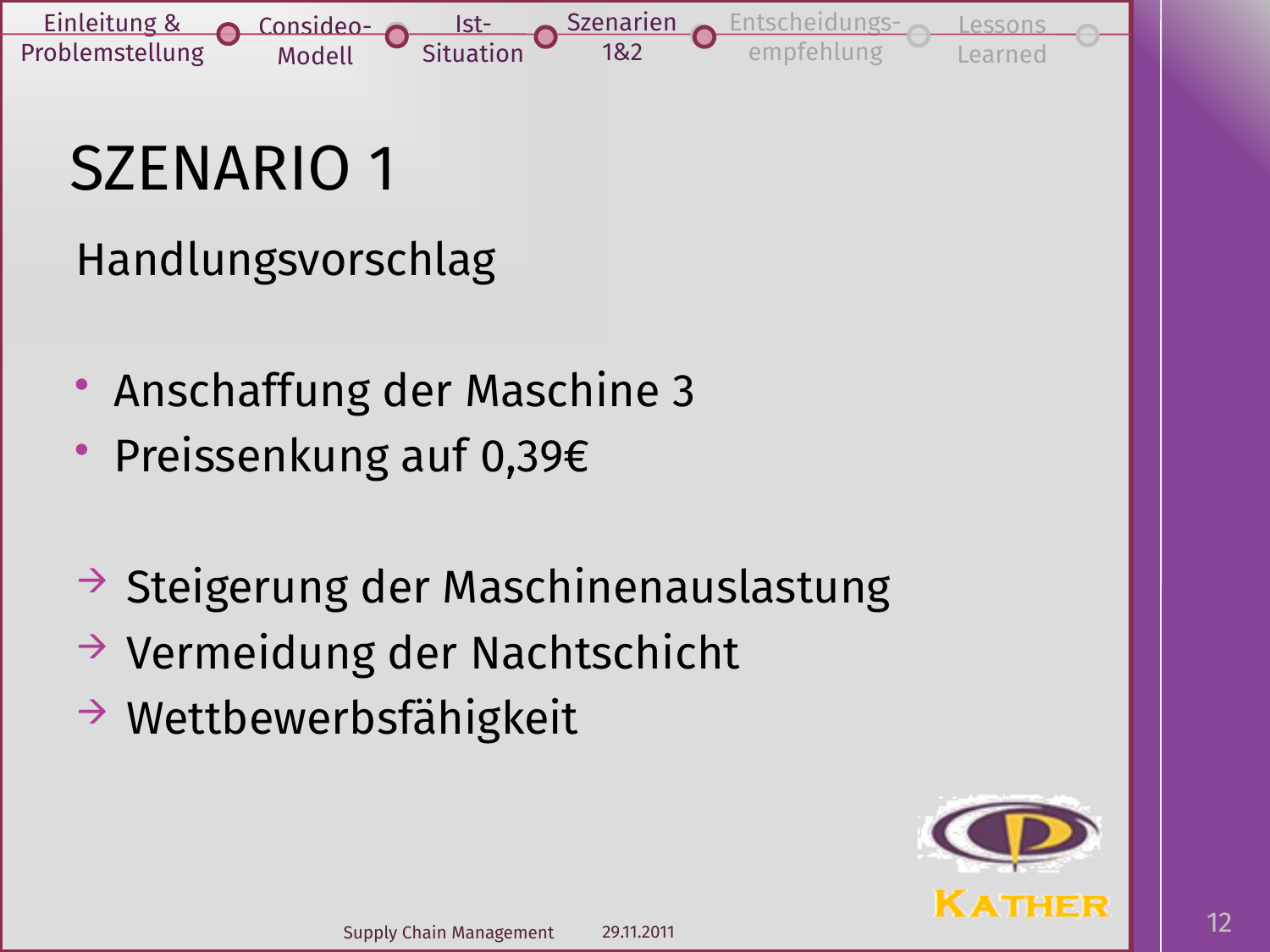

Szenarien
1&2
Entscheidungs-
empfehlung
Einleitung &
Problemstellung
Ist-
Situation
Lessons
Learned
Consideo-
Modell

# Szenario 1
Handlungsvorschlag

Anschaffung der Maschine 3
Preissenkung auf 0,39€

 Steigerung der Maschinenauslastung
 Vermeidung der Nachtschicht
 Wettbewerbsfähigkeit

12
Supply Chain Management
29.11.2011